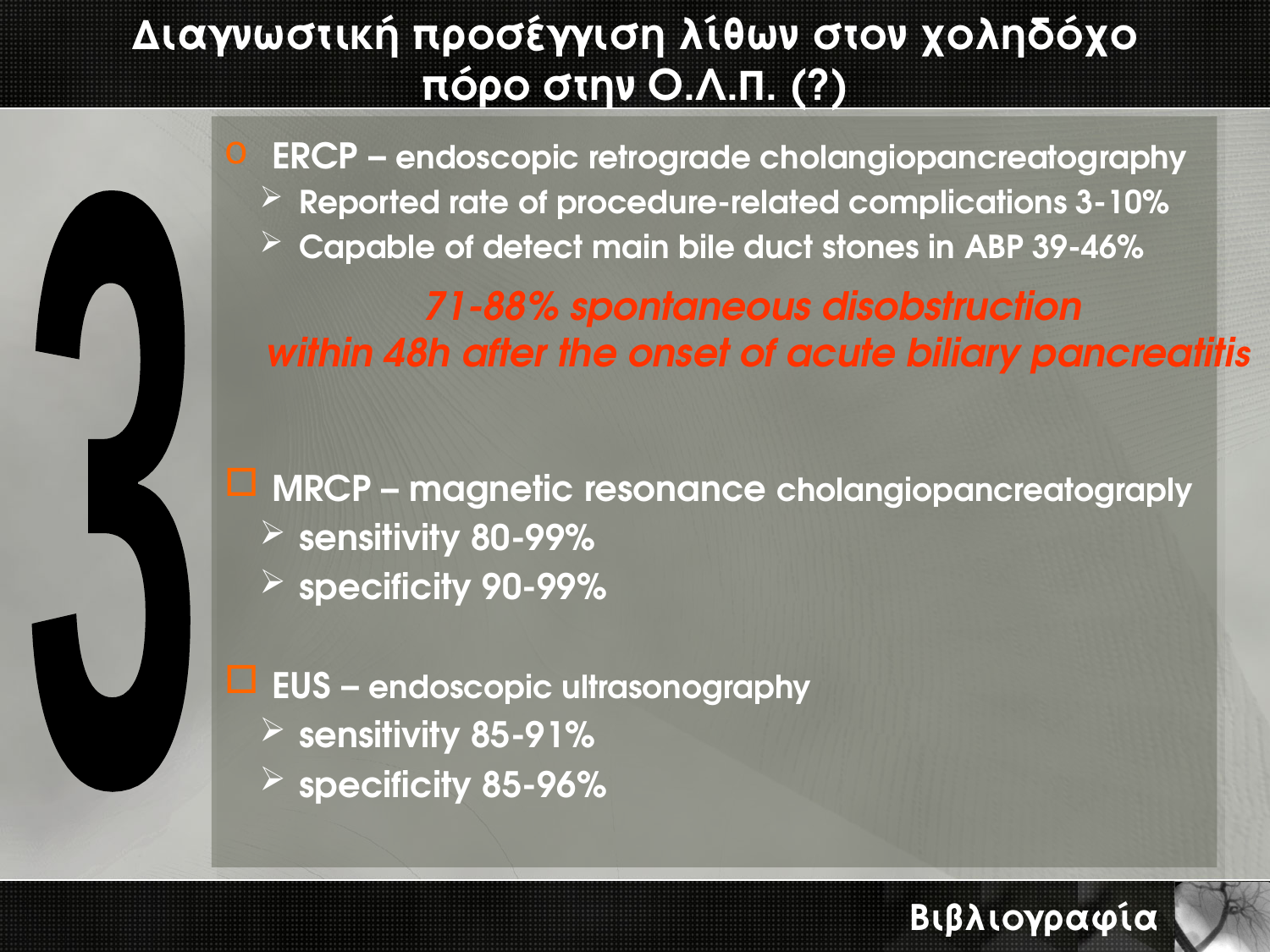

# Διαγνωστική προσέγγιση λίθων στον χοληδόχο πόρο στην Ο.Λ.Π. (?)
ERCP – endoscopic retrograde cholangiopancreatography
Reported rate of procedure-related complications 3-10%
Capable of detect main bile duct stones in ABP 39-46%

MRCP – magnetic resonance cholangiopancreatograply
sensitivity 80-99%
specificity 90-99%

EUS – endoscopic ultrasonography
sensitivity 85-91%
specificity 85-96%
3
71-88% spontaneous disobstruction
within 48h after the onset of acute biliary pancreatitis
Βιβλιογραφία